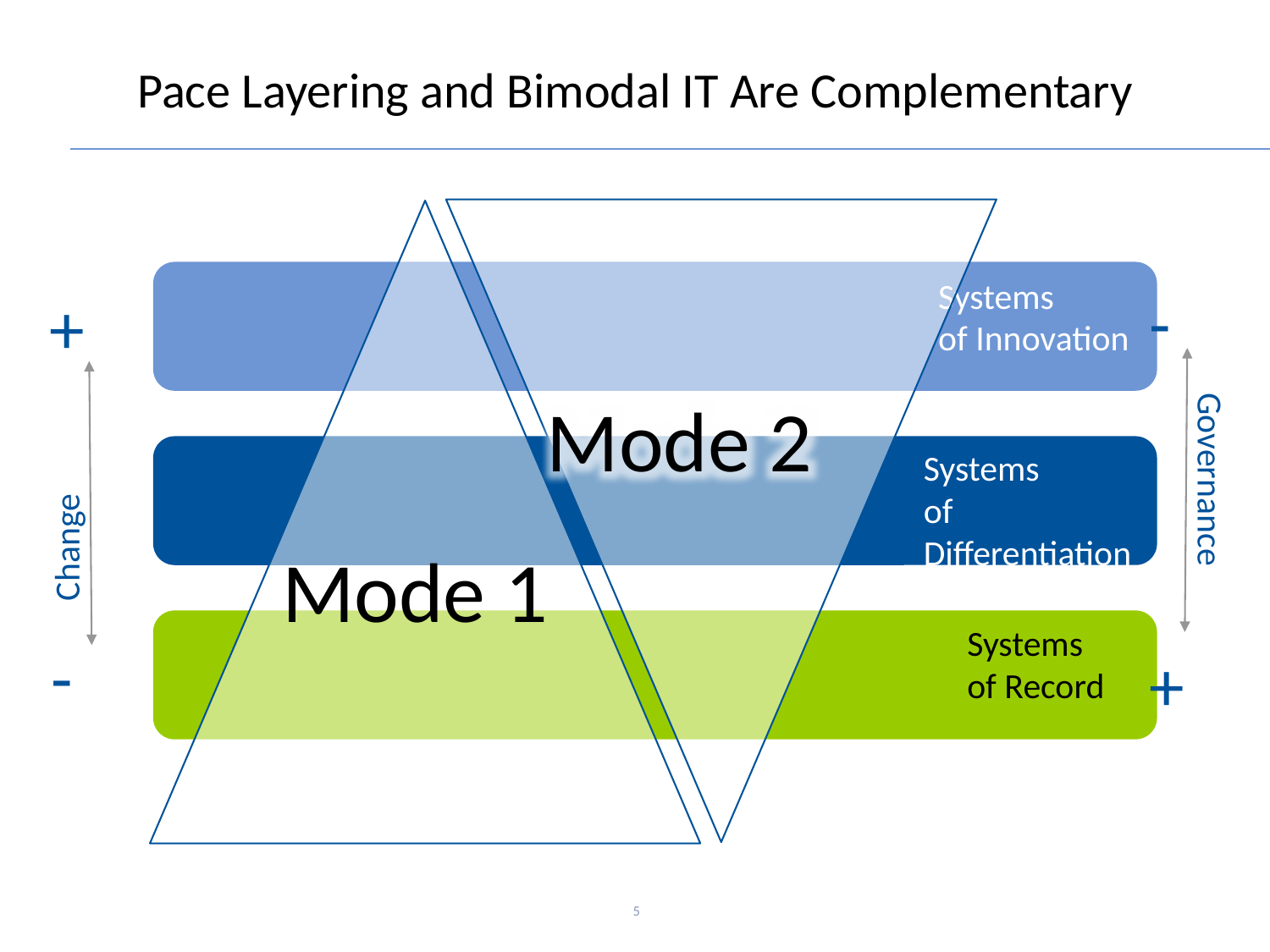

# Pace Layering and Bimodal IT Are Complementary

Systems
of Innovation
-
+
Mode 2

Systems
of Differentiation
Governance
Change
Mode 1

Systems of Record
-
+
 5